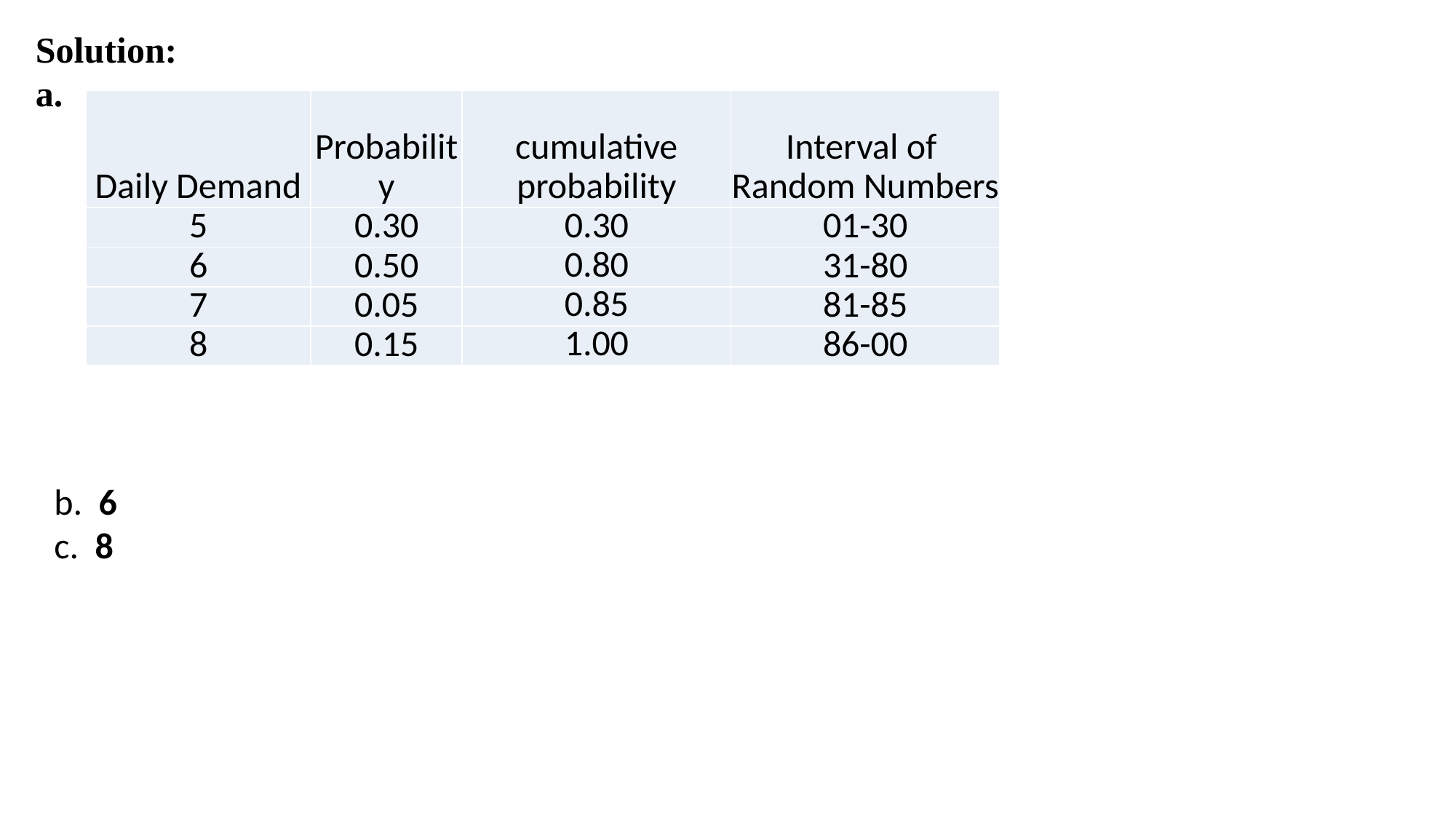

Solution:
a.
| Daily Demand | Probability | cumulative probability | Interval of Random Numbers |
| --- | --- | --- | --- |
| 5 | 0.30 | 0.30 | 01-30 |
| 6 | 0.50 | 0.80 | 31-80 |
| 7 | 0.05 | 0.85 | 81-85 |
| 8 | 0.15 | 1.00 | 86-00 |
b.  6
c.  8